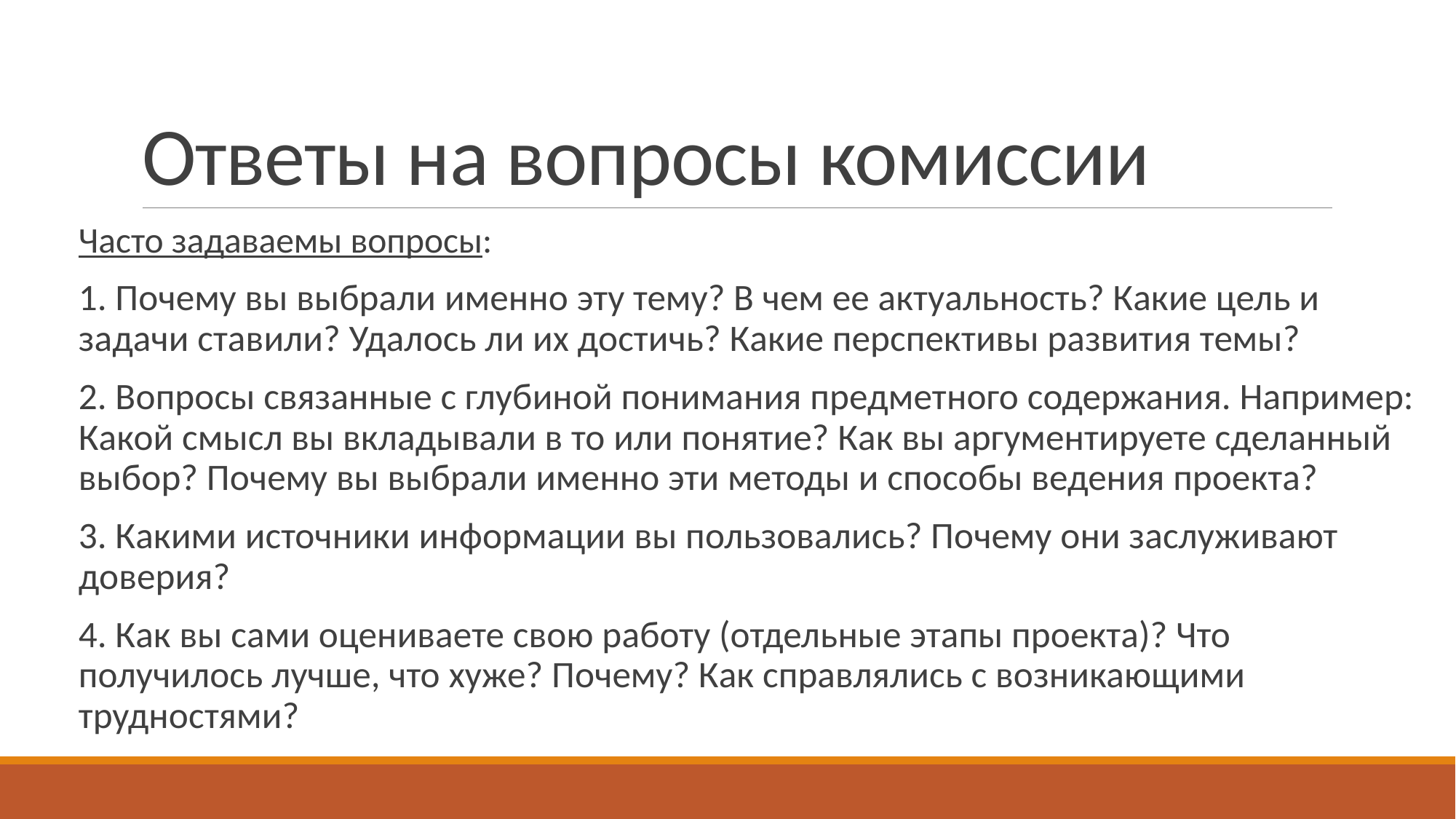

# Ответы на вопросы комиссии
Часто задаваемы вопросы:
1. Почему вы выбрали именно эту тему? В чем ее актуальность? Какие цель и задачи ставили? Удалось ли их достичь? Какие перспективы развития темы?
2. Вопросы связанные с глубиной понимания предметного содержания. Например: Какой смысл вы вкладывали в то или понятие? Как вы аргументируете сделанный выбор? Почему вы выбрали именно эти методы и способы ведения проекта?
3. Какими источники информации вы пользовались? Почему они заслуживают доверия?
4. Как вы сами оцениваете свою работу (отдельные этапы проекта)? Что получилось лучше, что хуже? Почему? Как справлялись с возникающими трудностями?